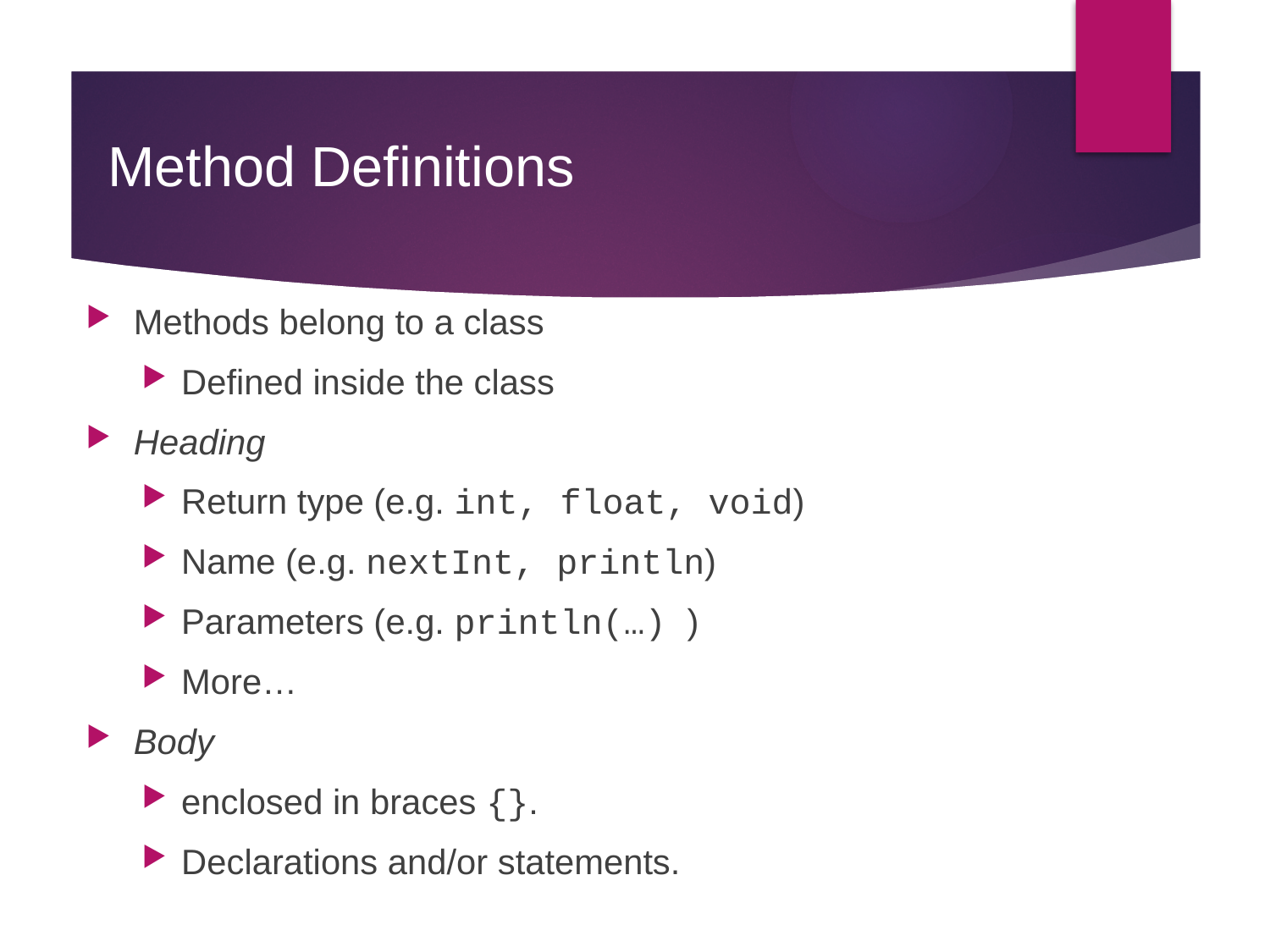

# Method Definitions
Methods belong to a class
Defined inside the class
Heading
Return type (e.g. int, float, void)
Name (e.g. nextInt, println)
Parameters (e.g. println(…) )
More…
Body
enclosed in braces {}.
Declarations and/or statements.